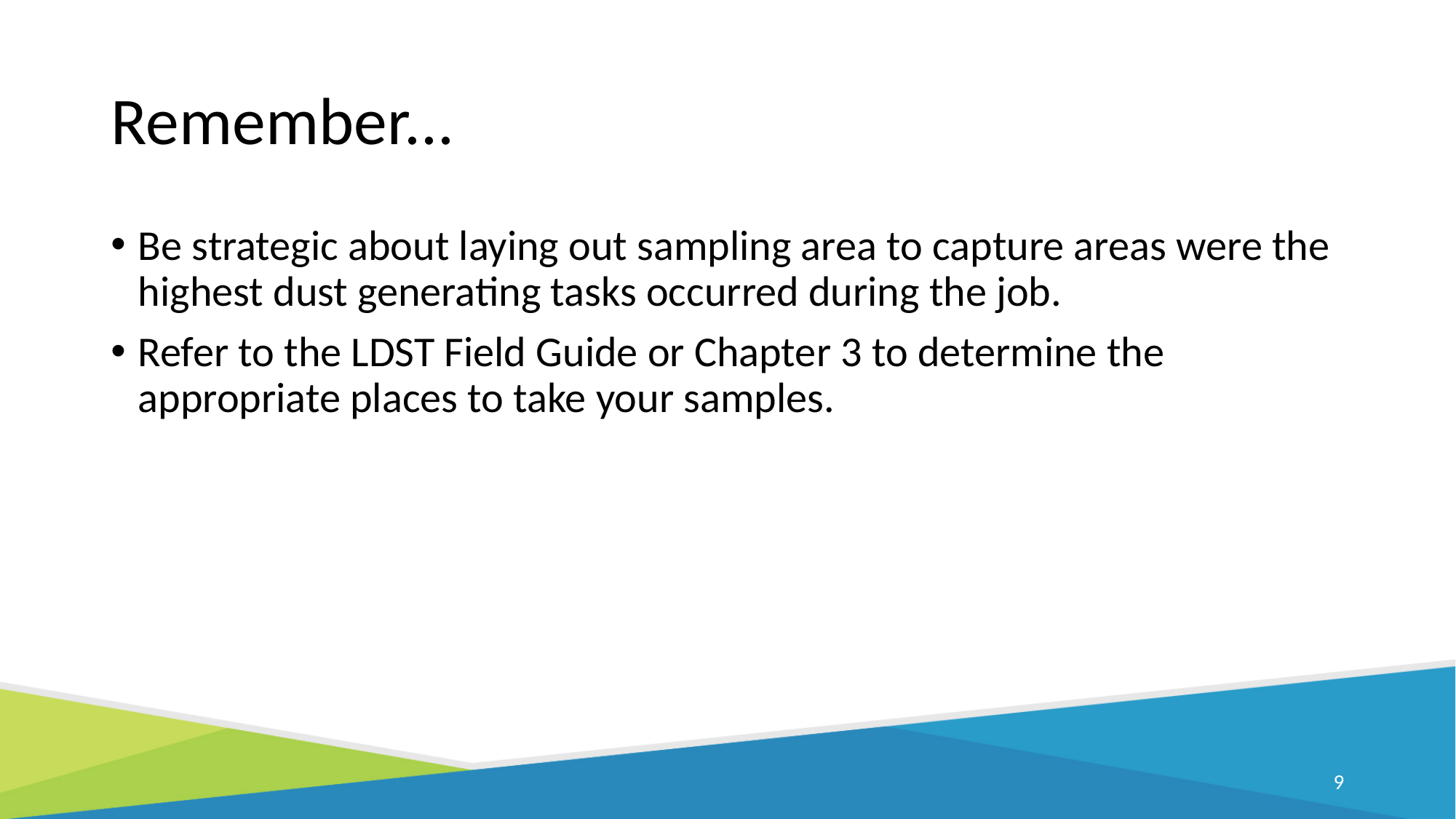

# Remember...
Be strategic about laying out sampling area to capture areas were the highest dust generating tasks occurred during the job.
Refer to the LDST Field Guide or Chapter 3 to determine the appropriate places to take your samples.

9